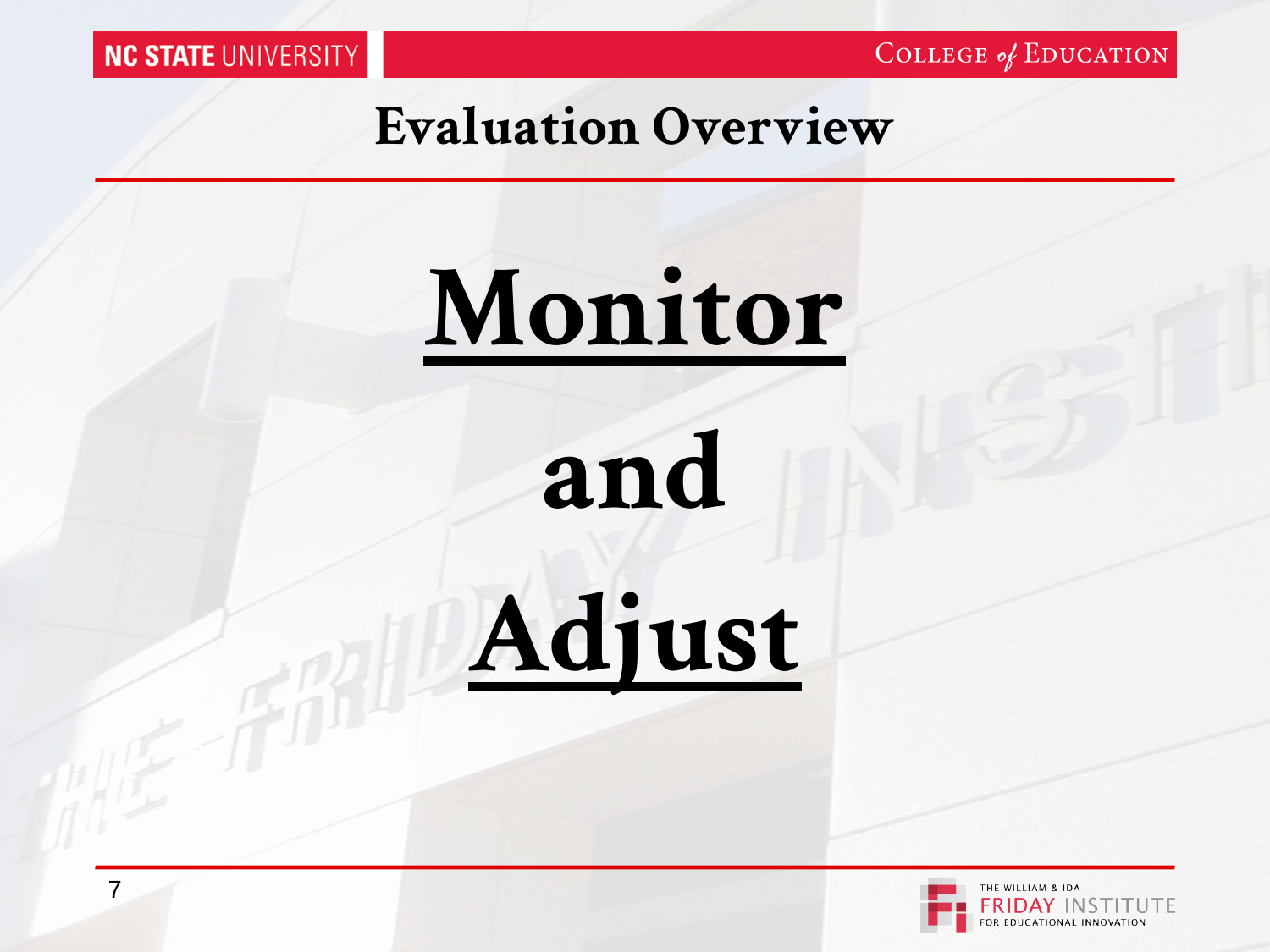

# Evaluation Overview
Monitor
and
Adjust
7